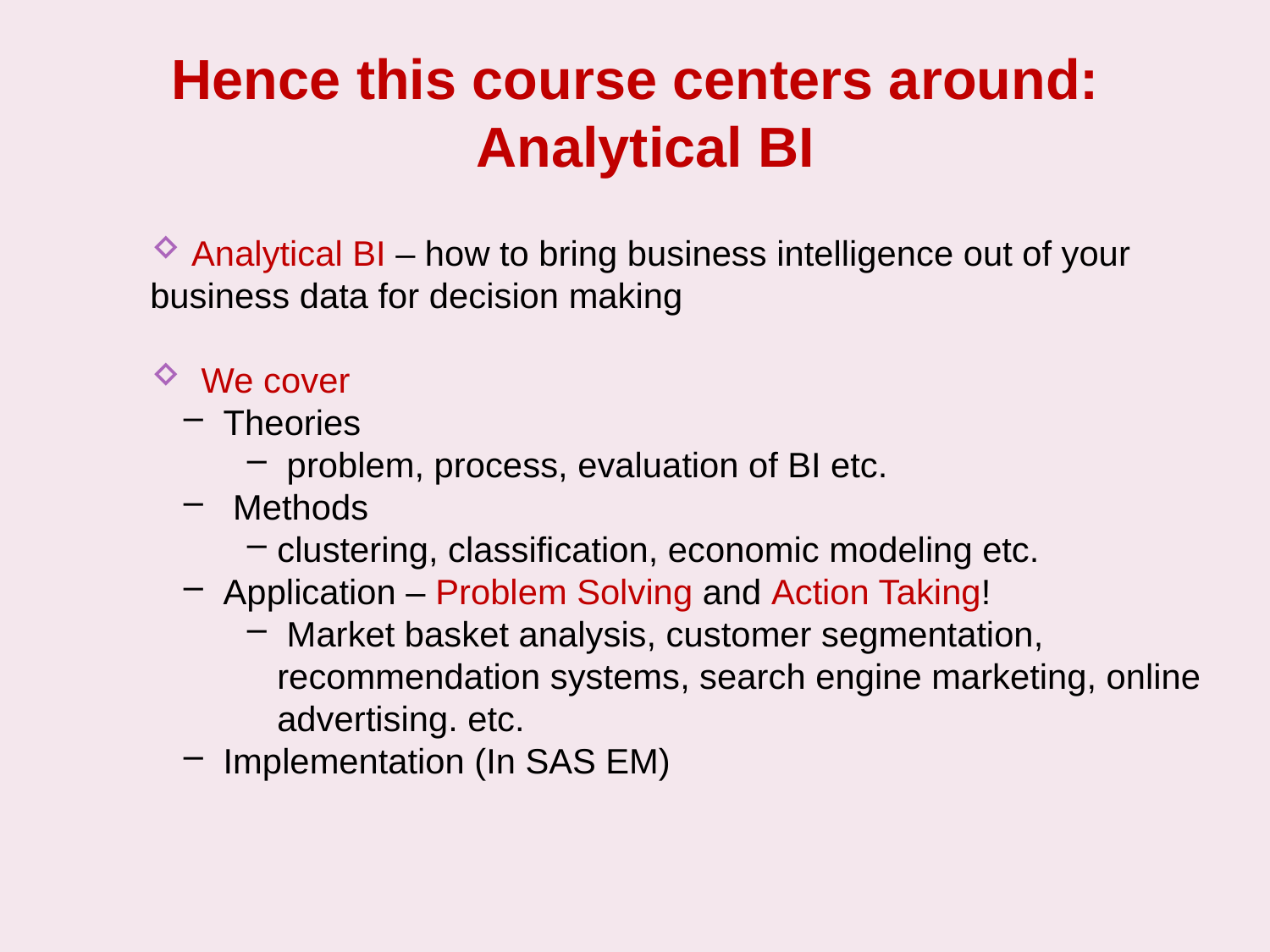

Hence this course centers around:
Analytical BI
 Analytical BI – how to bring business intelligence out of your business data for decision making

  We cover
 Theories
 problem, process, evaluation of BI etc.
  Methods
clustering, classification, economic modeling etc.
 Application – Problem Solving and Action Taking!
 Market basket analysis, customer segmentation, recommendation systems, search engine marketing, online advertising. etc.
 Implementation (In SAS EM)